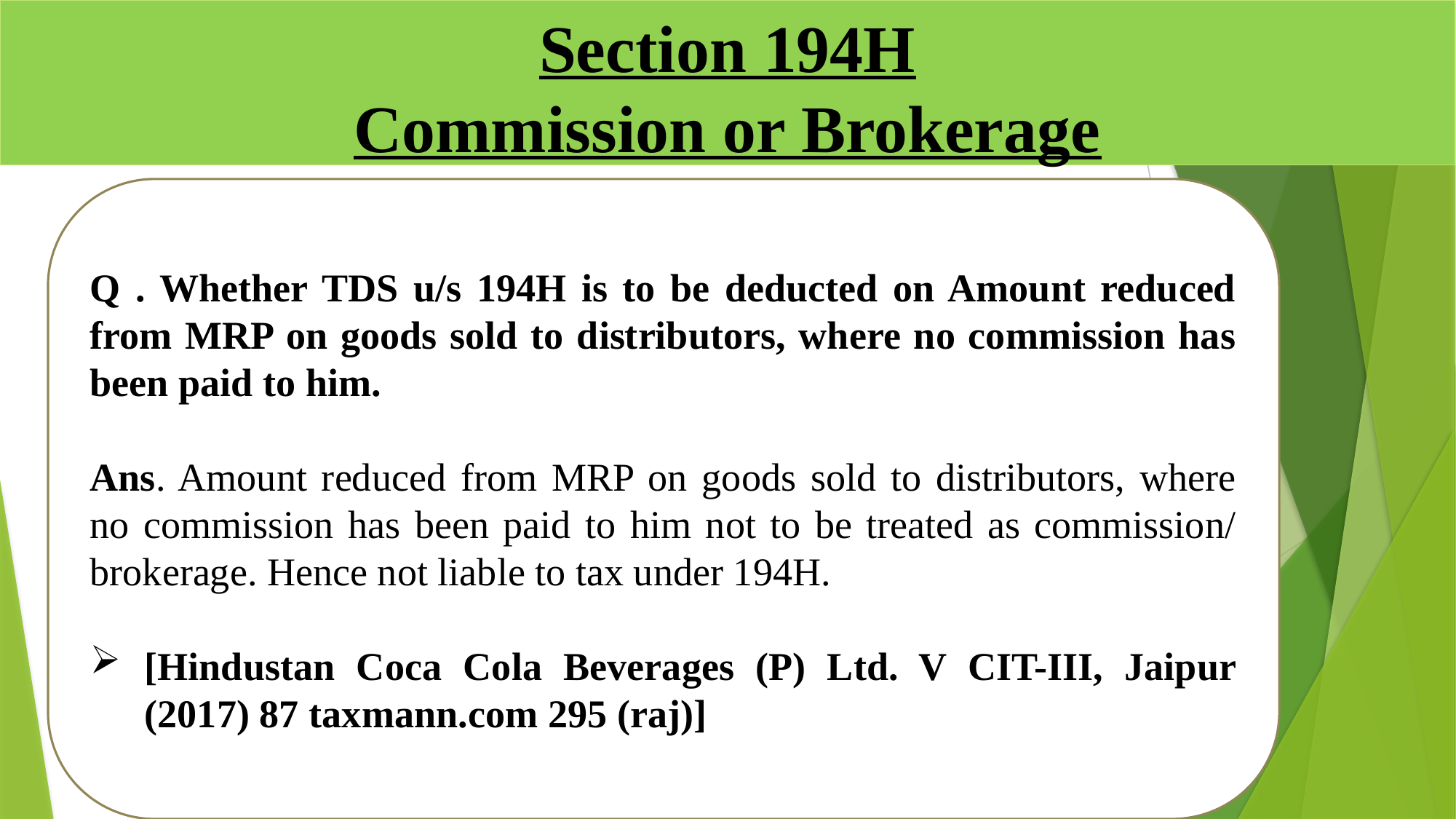

# Section 194H Commission or Brokerage
Q . Whether TDS u/s 194H is to be deducted on Amount reduced from MRP on goods sold to distributors, where no commission has been paid to him.

Ans. Amount reduced from MRP on goods sold to distributors, where no commission has been paid to him not to be treated as commission/ brokerage. Hence not liable to tax under 194H.

[Hindustan Coca Cola Beverages (P) Ltd. V CIT-III, Jaipur (2017) 87 taxmann.com 295 (raj)]